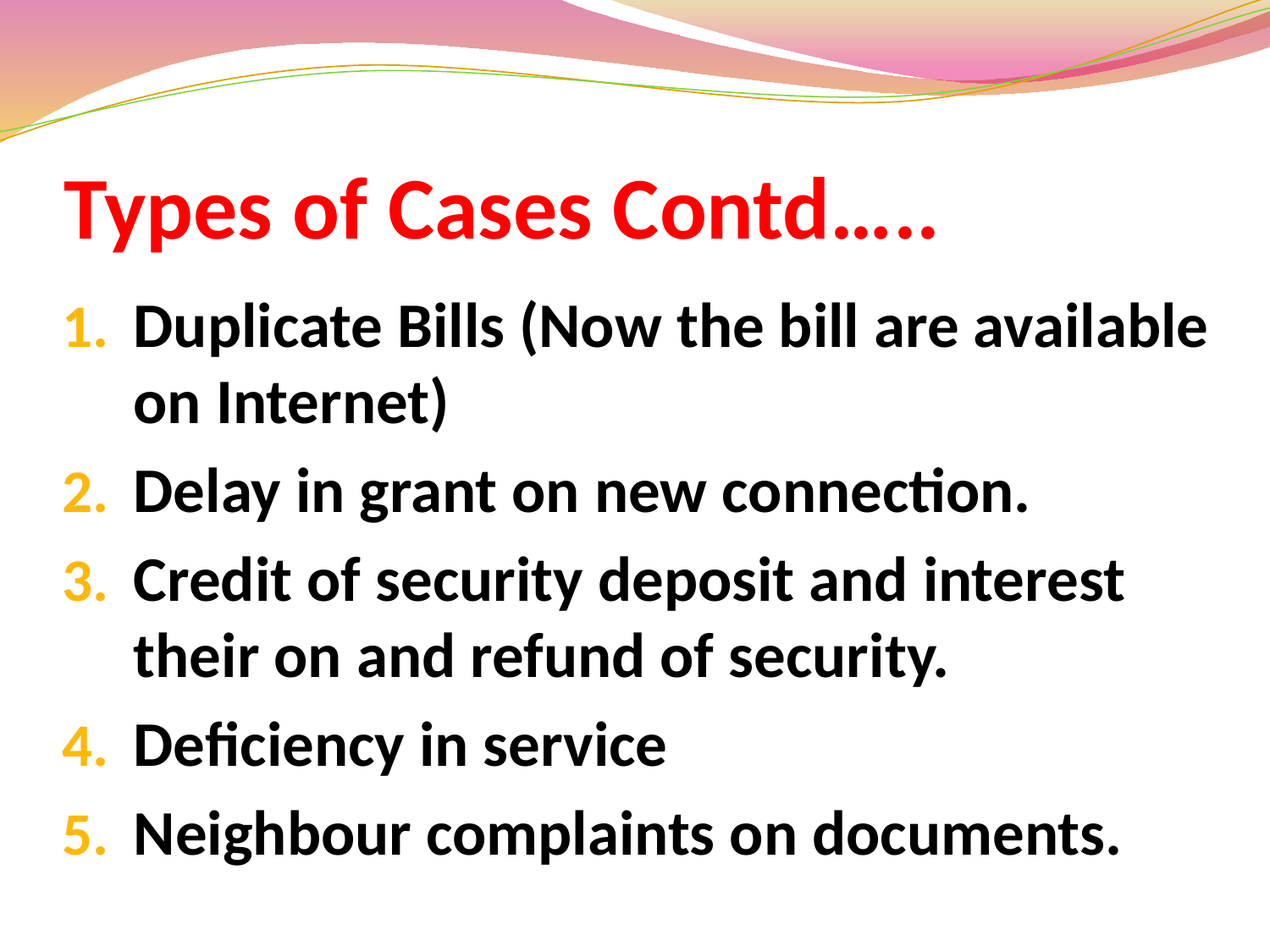

# Types of Cases Contd…..
Duplicate Bills (Now the bill are available on Internet)
Delay in grant on new connection.
Credit of security deposit and interest their on and refund of security.
Deficiency in service
Neighbour complaints on documents.